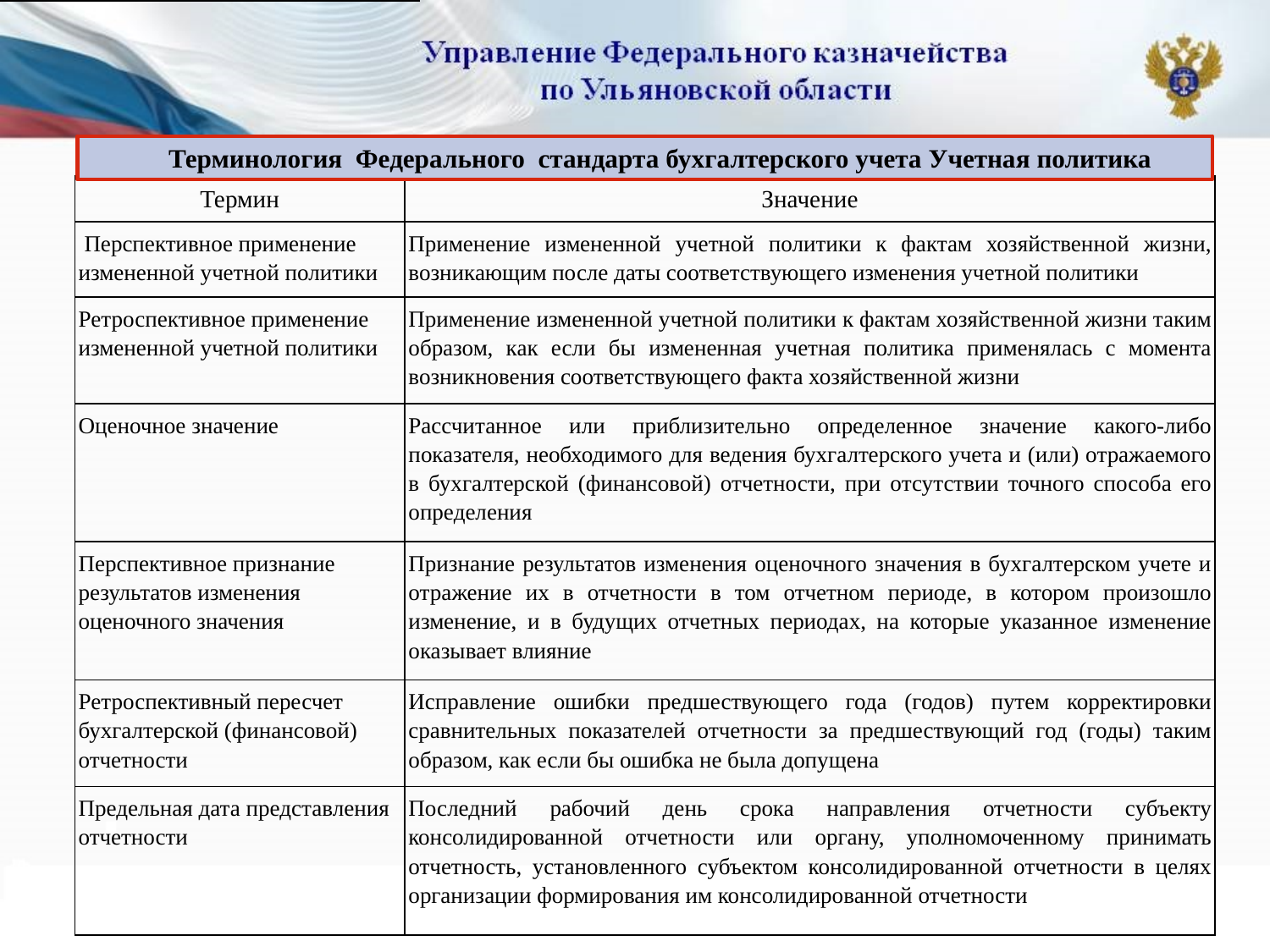

Терминология  Федерального  стандарта бухгалтерского учета Учетная политика

| Термин | Значение |
| --- | --- |
| Перспективное применение измененной учетной политики | Применение измененной учетной политики к фактам хозяйственной жизни, возникающим после даты соответствующего изменения учетной политики |
| Ретроспективное применение измененной учетной политики | Применение измененной учетной политики к фактам хозяйственной жизни таким образом, как если бы измененная учетная политика применялась с момента возникновения соответствующего факта хозяйственной жизни |
| Оценочное значение | Рассчитанное или приблизительно определенное значение какого-либо показателя, необходимого для ведения бухгалтерского учета и (или) отражаемого в бухгалтерской (финансовой) отчетности, при отсутствии точного способа его определения |
| Перспективное признание результатов изменения оценочного значения | Признание результатов изменения оценочного значения в бухгалтерском учете и отражение их в отчетности в том отчетном периоде, в котором произошло изменение, и в будущих отчетных периодах, на которые указанное изменение оказывает влияние |
| Ретроспективный пересчет бухгалтерской (финансовой) отчетности | Исправление ошибки предшествующего года (годов) путем корректировки сравнительных показателей отчетности за предшествующий год (годы) таким образом, как если бы ошибка не была допущена |
| Предельная дата представления отчетности | Последний рабочий день срока направления отчетности субъекту консолидированной отчетности или органу, уполномоченному принимать отчетность, установленного субъектом консолидированной отчетности в целях организации формирования им консолидированной отчетности |